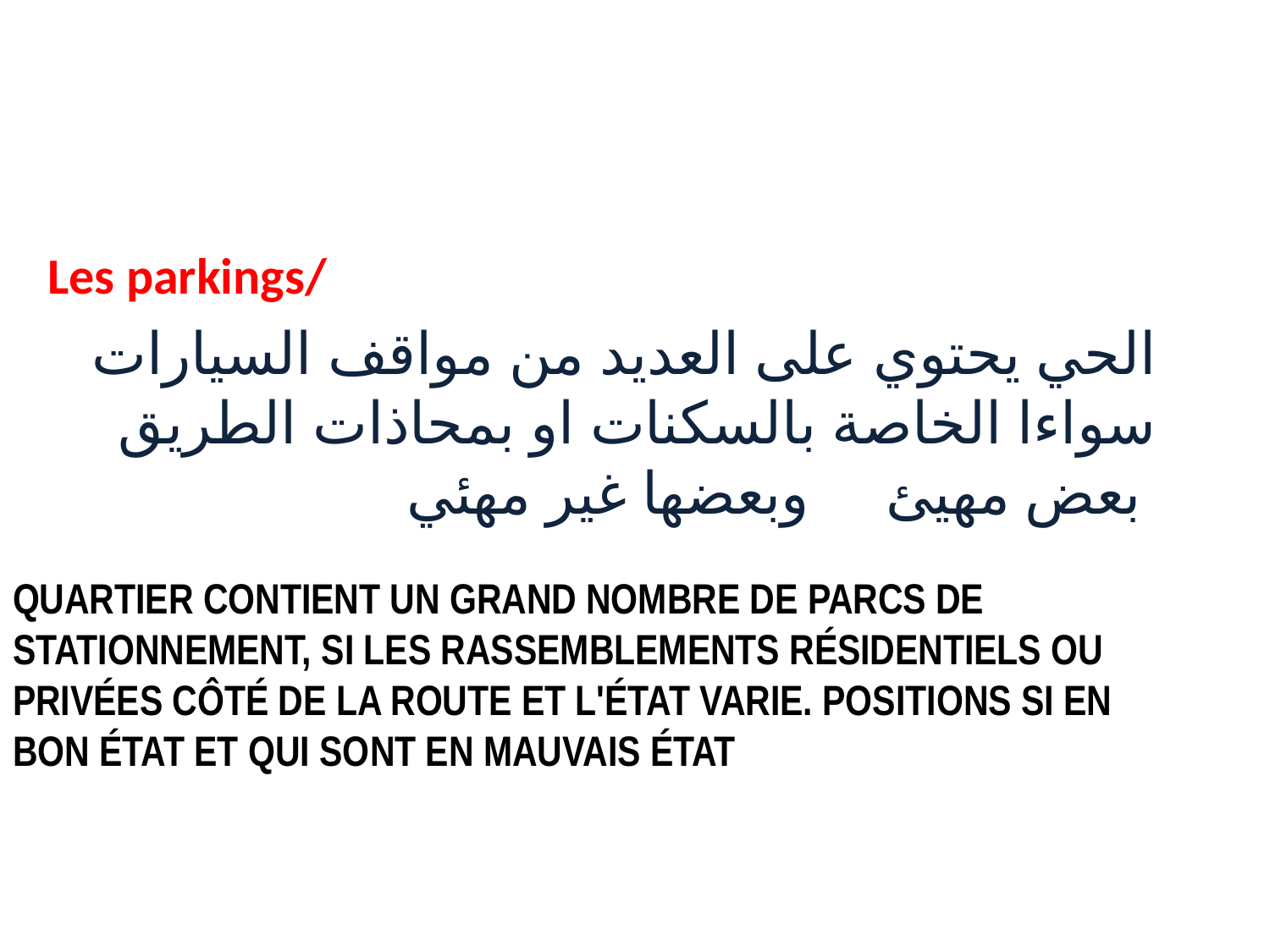

Les parkings/
الحي يحتوي على العديد من مواقف السيارات سواءا الخاصة بالسكنات او بمحاذات الطريق  بعض مهيئ     وبعضها غير مهئي
# Quartier contient un grand nombre de parcs de stationnement, si les rassemblements résidentiels ou privées côté de la route et l'état varie. Positions si en bon état et qui sont en mauvais état